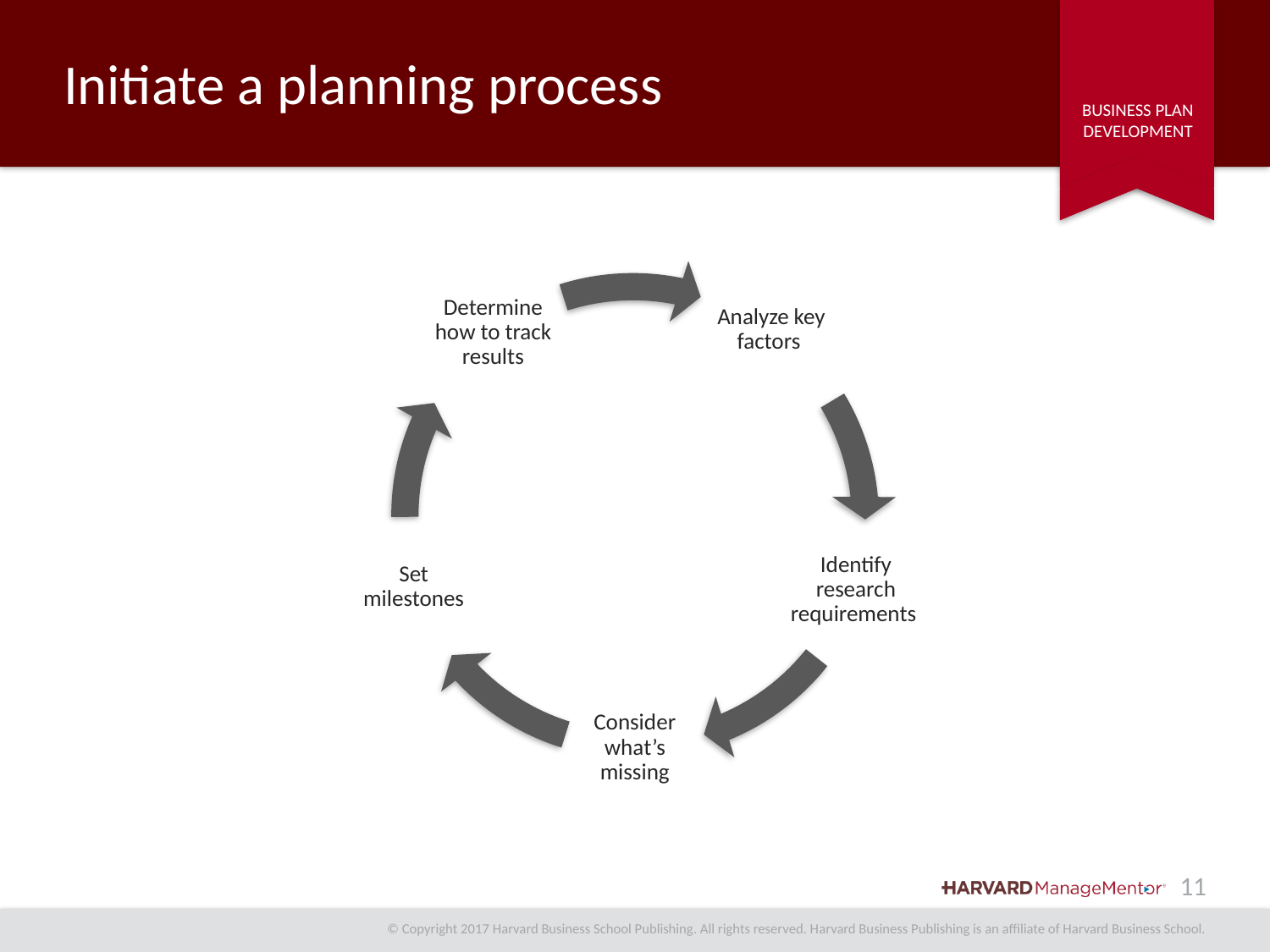

# Initiate a planning process
Analyze key factors
Identify research requirements
Consider what’s missing
Set milestones
Determine how to track results